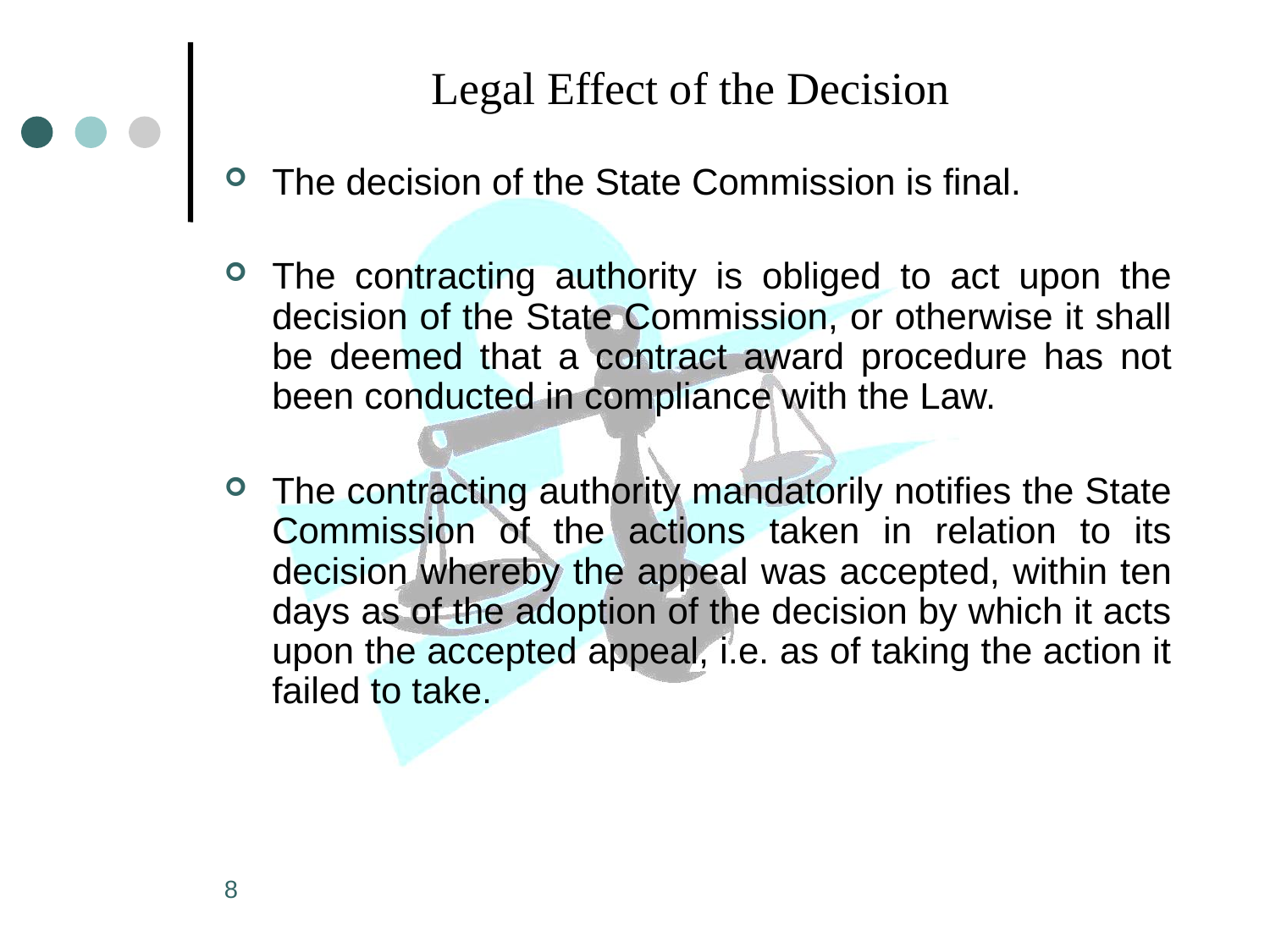

# Legal Effect of the Decision
The decision of the State Commission is final.

The contracting authority is obliged to act upon the decision of the State Commission, or otherwise it shall be deemed that a contract award procedure has not been conducted in compliance with the Law.

The contracting authority mandatorily notifies the State Commission of the actions taken in relation to its decision whereby the appeal was accepted, within ten days as of the adoption of the decision by which it acts upon the accepted appeal, i.e. as of taking the action it failed to take.
8